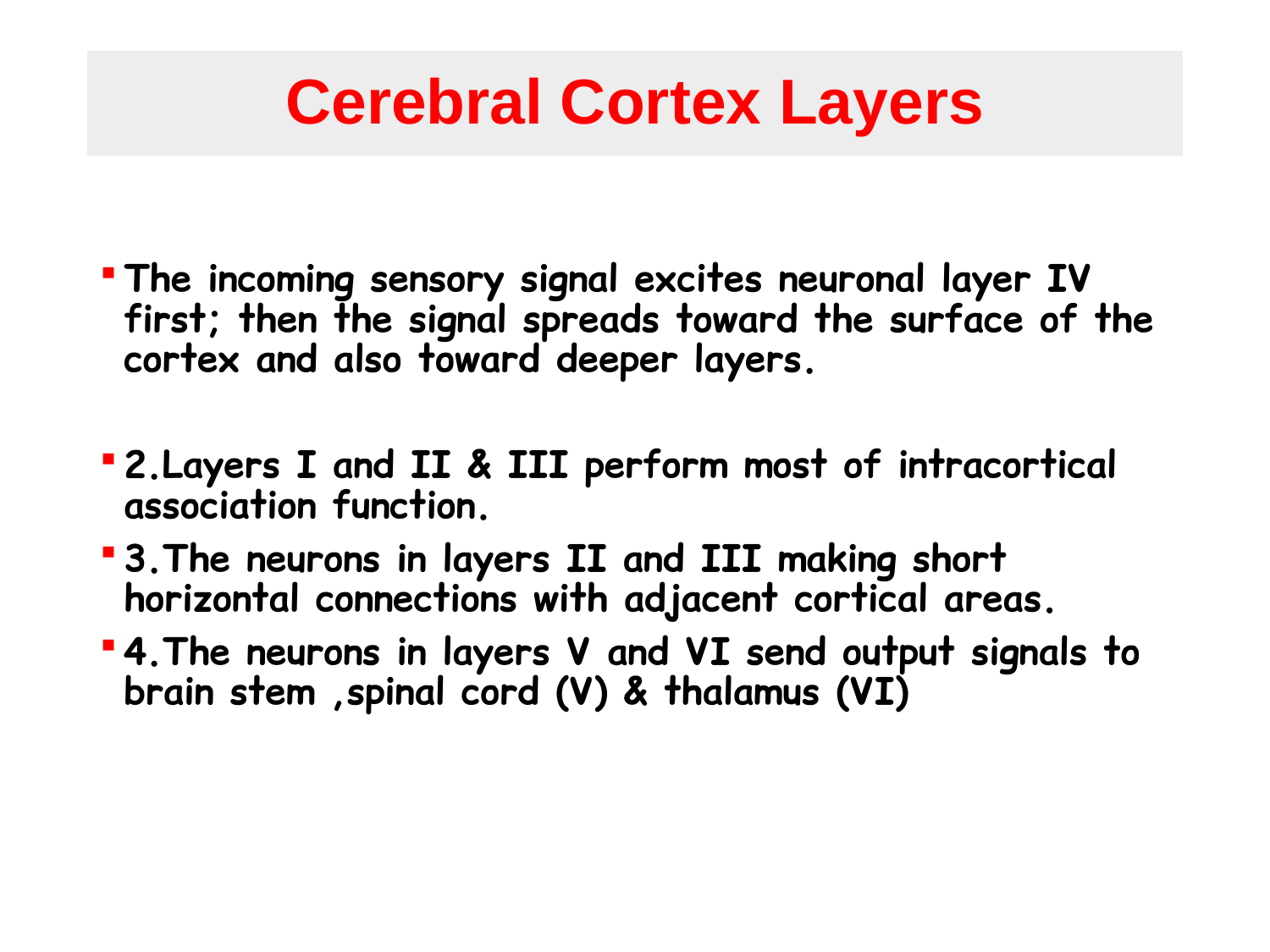

# Cerebral Cortex Layers
The incoming sensory signal excites neuronal layer IV first; then the signal spreads toward the surface of the cortex and also toward deeper layers.

2.Layers I and II & III perform most of intracortical association function.
3.The neurons in layers II and III making short horizontal connections with adjacent cortical areas.
4.The neurons in layers V and VI send output signals to brain stem ,spinal cord (V) & thalamus (VI)